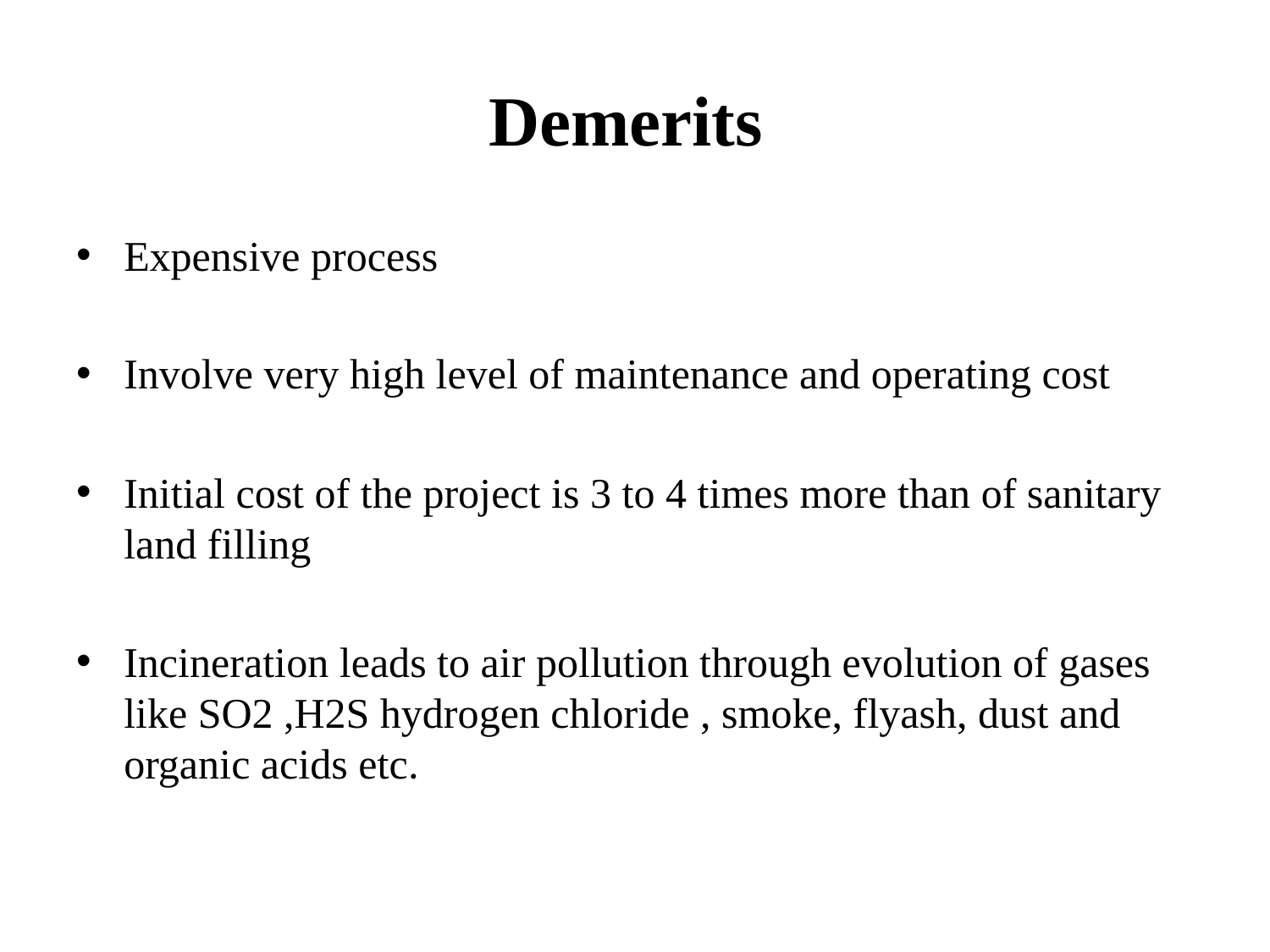

# Demerits
Expensive process

Involve very high level of maintenance and operating cost

Initial cost of the project is 3 to 4 times more than of sanitary land filling

Incineration leads to air pollution through evolution of gases like SO2 ,H2S hydrogen chloride , smoke, flyash, dust and organic acids etc.